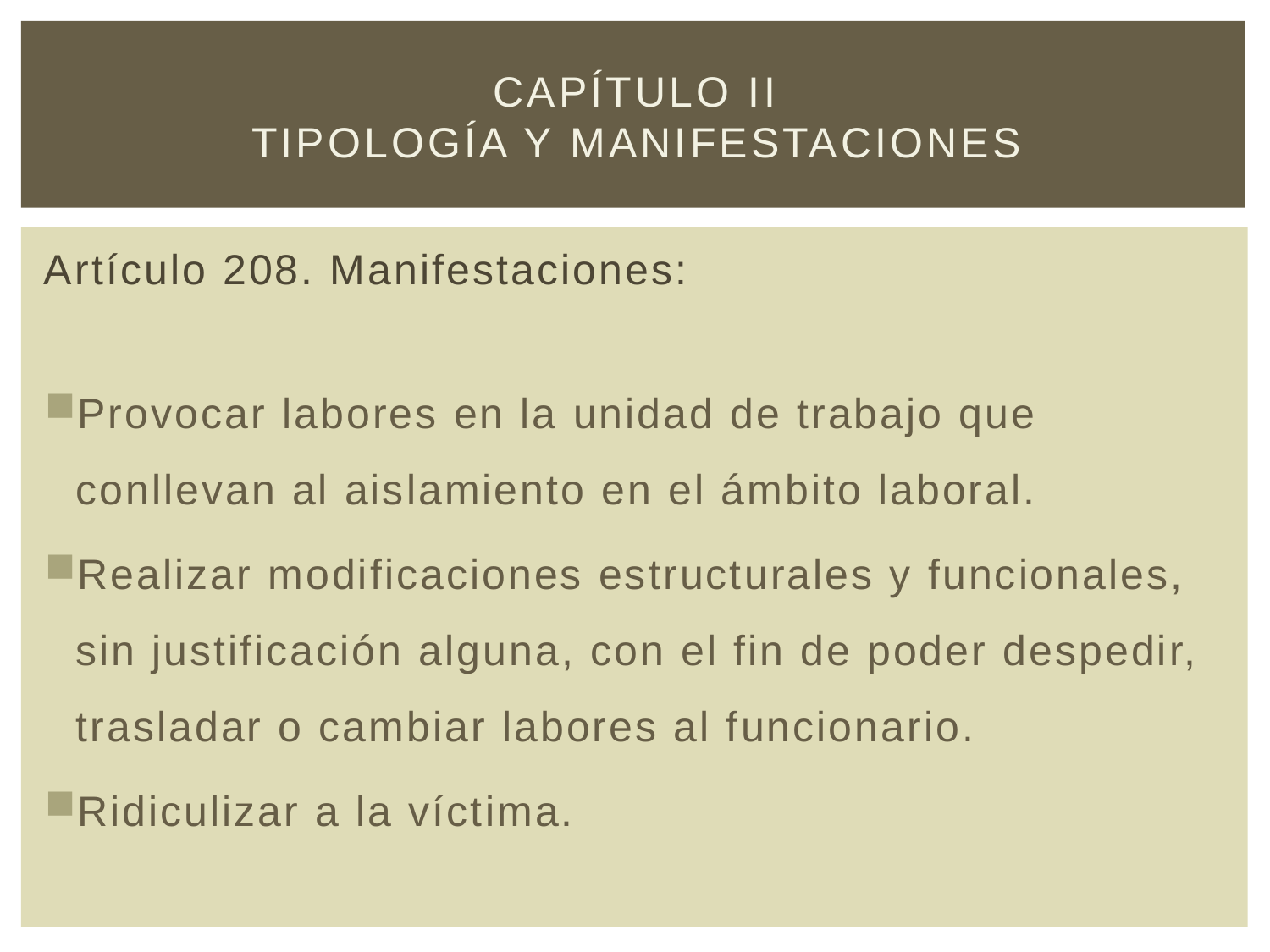

# Capítulo II tipología y manifestaciones
Artículo 208. Manifestaciones:

Provocar labores en la unidad de trabajo que conllevan al aislamiento en el ámbito laboral.
Realizar modificaciones estructurales y funcionales, sin justificación alguna, con el fin de poder despedir, trasladar o cambiar labores al funcionario.
Ridiculizar a la víctima.